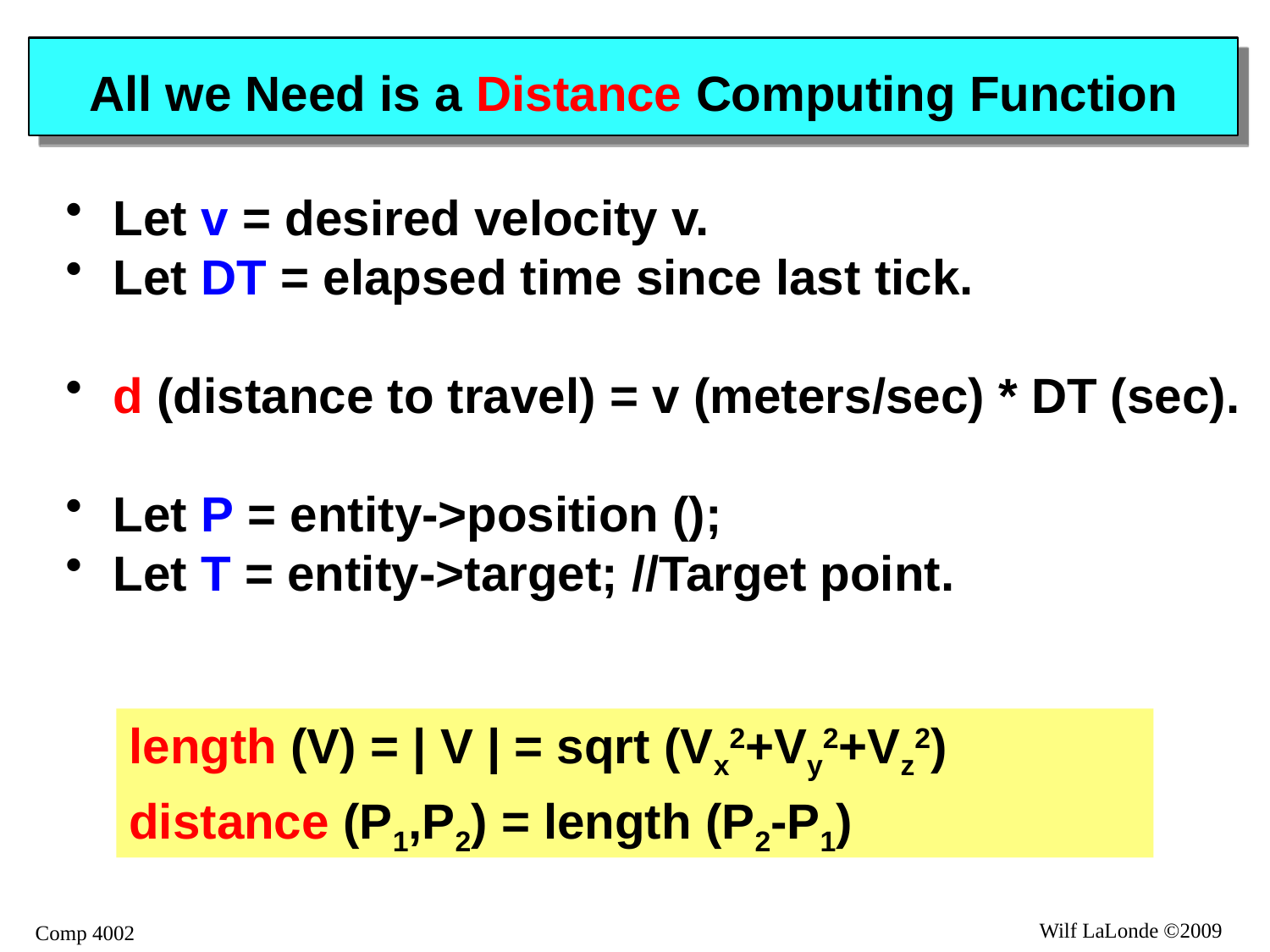

# All we Need is a Distance Computing Function
Let v = desired velocity v.
Let DT = elapsed time since last tick.

d (distance to travel) = v (meters/sec) * DT (sec).

Let P = entity->position ();
Let T = entity->target; //Target point.
length (V) = | V | = sqrt (Vx2+Vy2+Vz2)
distance (P1,P2) = length (P2-P1)